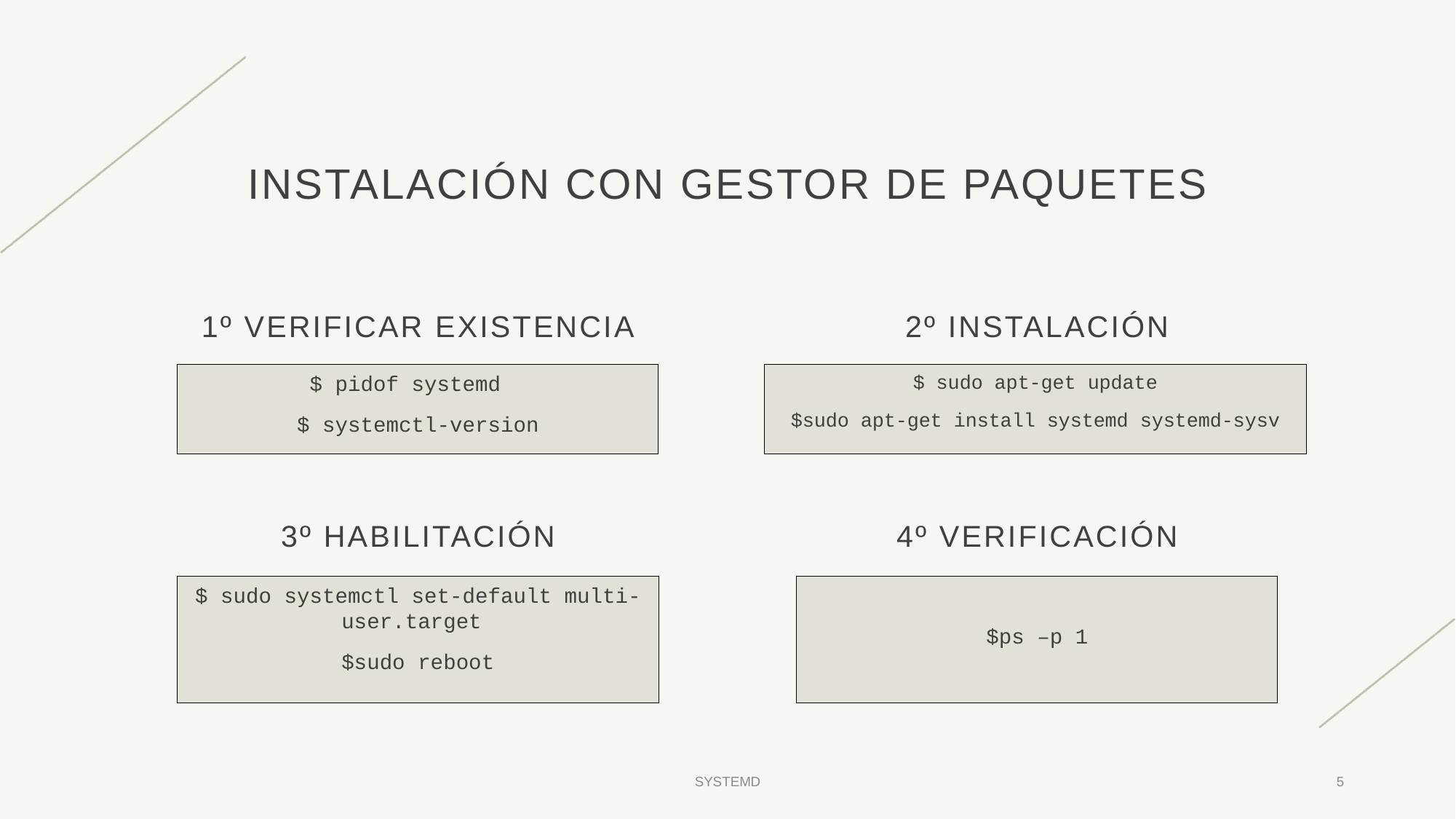

# INSTALACIÓN CON GESTOR DE PAQUETES
1º VERIFICAR EXISTENCIA
2º INSTALACIÓN
$ pidof systemd
$ systemctl-version
$ sudo apt-get update
$sudo apt-get install systemd systemd-sysv

3º HABILITACIÓN
4º VERIFICACIÓN
$ sudo systemctl set-default multi-user.target
$sudo reboot

$ps –p 1
SYSTEMD
5